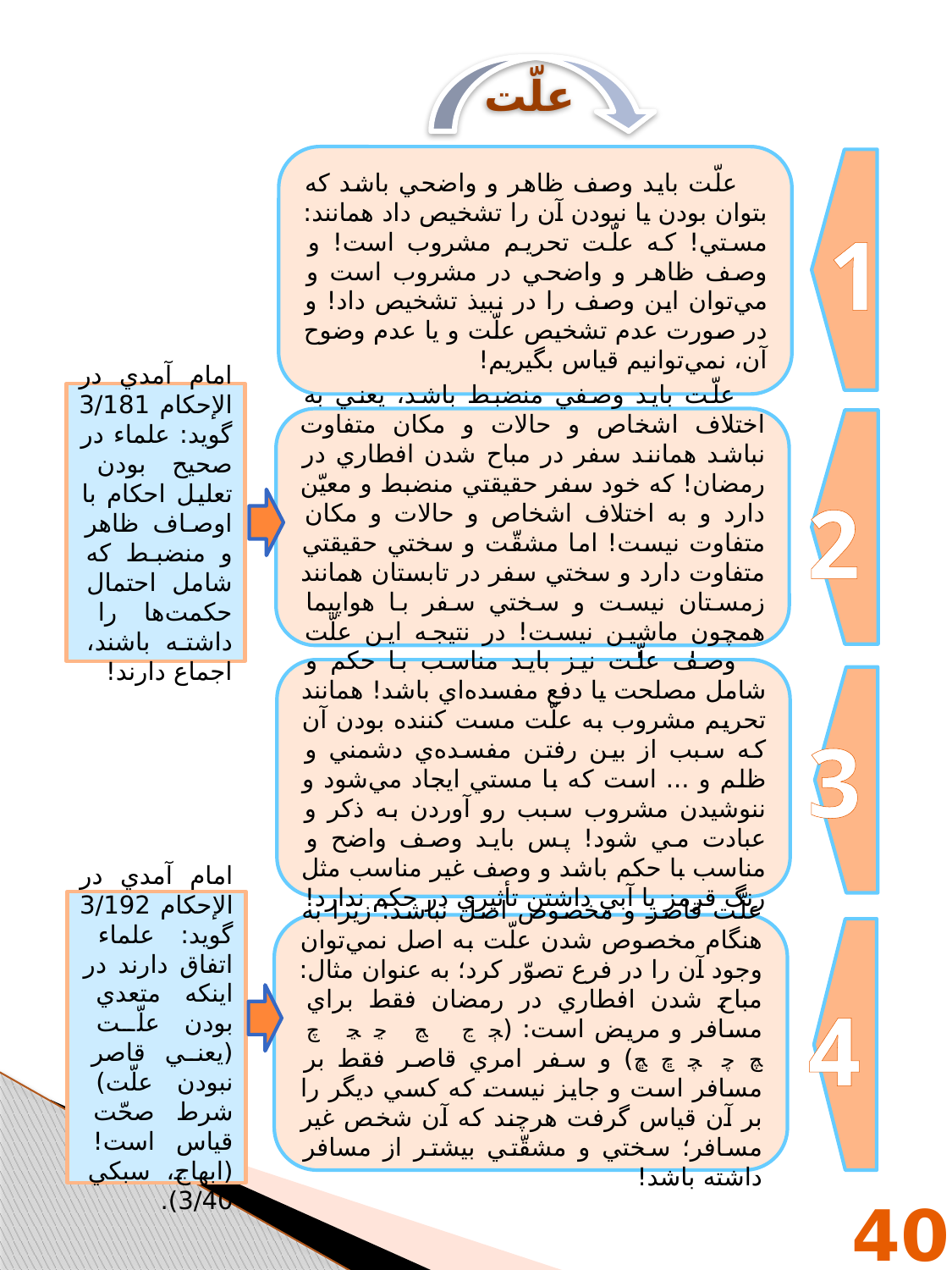

علّت
علّت بايد وصف ظاهر و واضحي باشد كه بتوان بودن يا نبودن آن را تشخيص داد همانند: مستي! كه علّت تحريم مشروب است! و وصف ظاهر و واضحي در مشروب است و مي‌توان اين وصف را در نبيذ تشخيص داد! و در صورت عدم تشخيص علّت و يا عدم وضوح آن، نمي‌توانيم قياس بگيريم!

1
امام آمدي در الإحكام 3/181 گويد: علماء در صحيح بودن تعليل احكام با اوصاف ظاهر و منضبط كه شامل احتمال حكمت‌ها را داشته باشند، اجماع دارند!
علّت بايد وصفي منضبط باشد، يعني به اختلاف اشخاص و حالات و مكان متفاوت نباشد همانند سفر در مباح شدن افطاري در رمضان! كه خود سفر حقيقتي منضبط و معيّن دارد و به اختلاف اشخاص و حالات و مكان متفاوت نيست! اما مشقّت و سختي حقيقتي متفاوت دارد و سختي سفر در تابستان همانند زمستان نيست و سختي سفر با هواپيما همچون ماشين نيست! در نتيجه اين علّت مردود است!

2

وصف علّت نيز بايد مناسب با حكم و شامل مصلحت يا دفع مفسده‌اي باشد! همانند تحريم مشروب به علّت مست كننده بودن آن كه سبب از بين رفتن مفسده‌ي دشمني و ظلم و ... است كه با مستي ايجاد مي‌شود و ننوشيدن مشروب سبب رو آوردن به ذكر و عبادت مي شود! پس بايد وصف واضح و مناسب با حكم باشد و وصف غير مناسب مثل رنگ قرمز يا آبي داشتن تأثيري در حكم ندارد!

3
امام آمدي در الإحكام 3/192 گويد: علماء اتفاق دارند در اينكه متعدي بودن علّت (يعني قاصر نبودن علّت) شرط صحّت قياس است! (ابهاج، سبكي 3/40).
علّت قاصر و مخصوص اصل نباشد؛ زيرا به هنگام مخصوص شدن علّت به اصل نمي‌توان وجود آن را در فرع تصوّر كرد؛ به عنوان مثال: مباح شدن افطاري در رمضان فقط براي مسافر و مريض است: (ﭵ  ﭶ     ﭷ    ﭸ  ﭹ    ﭺ  ﭻ  ﭼ   ﭽ  ﭾ  ﭿ) و سفر امري قاصر فقط بر مسافر است و جايز نيست كه كسي ديگر را بر آن قياس گرفت هرچند كه آن شخص غير مسافر؛ سختي و مشقّتي بيشتر از مسافر داشته باشد!

4

40